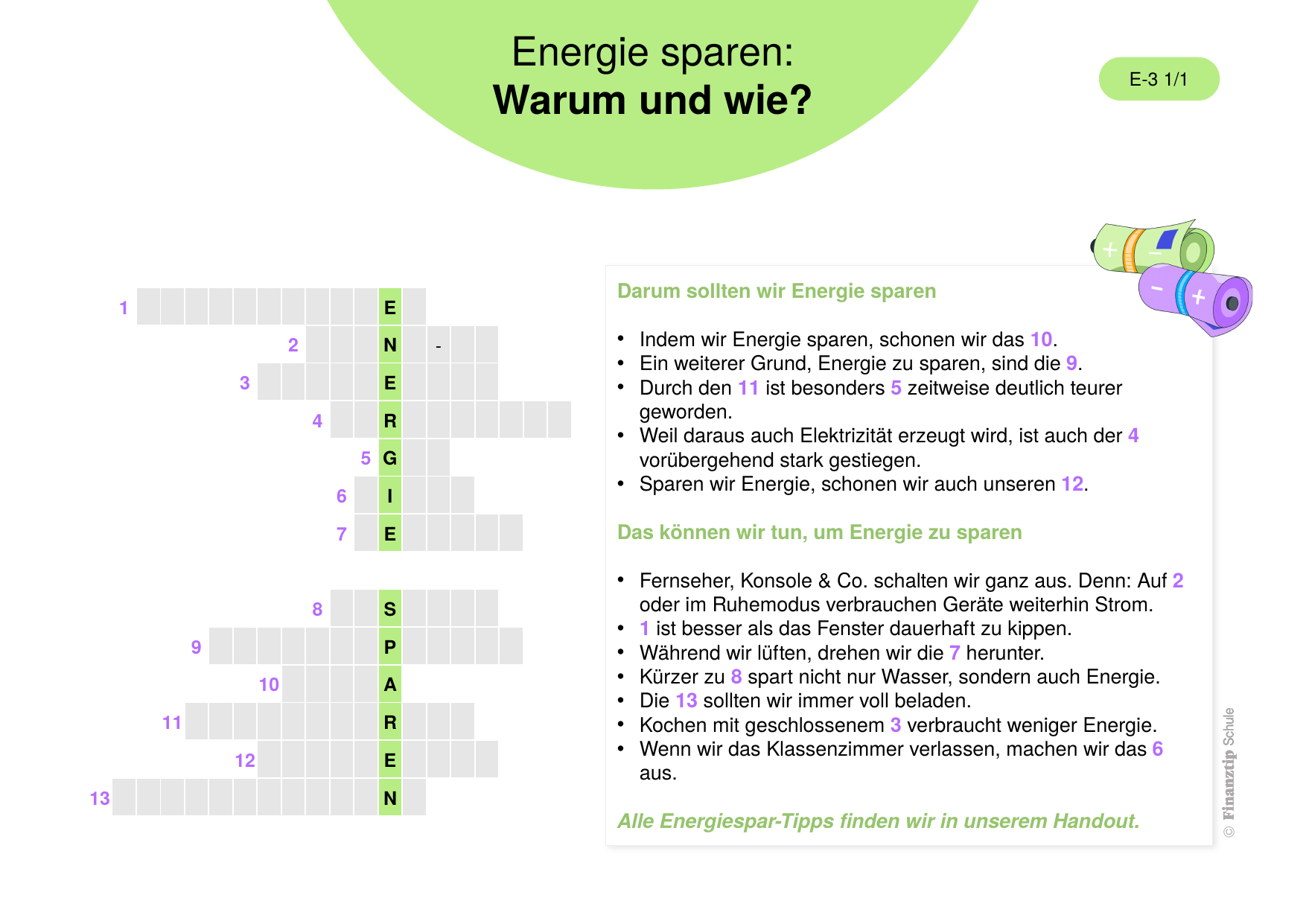

|  | 1 |  |  |  |  |  |  |  |  |  |  | E |  |  |  |  |  |  |  |  |
| --- | --- | --- | --- | --- | --- | --- | --- | --- | --- | --- | --- | --- | --- | --- | --- | --- | --- | --- | --- | --- |
|  |  |  |  |  |  |  |  | 2 |  |  |  | N |  | - |  |  |  |  |  |  |
|  |  |  |  |  |  | 3 |  |  |  |  |  | E |  |  |  |  |  |  |  |  |
|  |  |  |  |  |  |  |  |  | 4 |  |  | R |  |  |  |  |  |  |  |  |
|  |  |  |  |  |  |  |  |  |  |  | 5 | G |  |  |  |  |  |  |  |  |
|  |  |  |  |  |  |  |  |  |  | 6 |  | I |  |  |  |  |  |  |  |  |
|  |  |  |  |  |  |  |  |  |  | 7 |  | E |  |  |  |  |  |  |  |  |
|  |  |  |  |  |  |  |  |  |  |  |  |  |  |  |  |  |  |  |  |  |
|  |  |  |  |  |  |  |  |  | 8 |  |  | S |  |  |  |  |  |  |  |  |
|  |  |  |  | 9 |  |  |  |  |  |  |  | P |  |  |  |  |  |  |  |  |
|  |  |  |  |  |  |  | 10 |  |  |  |  | A |  |  |  |  |  |  |  |  |
|  |  |  | 11 |  |  |  |  |  |  |  |  | R |  |  |  |  |  |  |  |  |
|  |  |  |  |  |  | 12 |  |  |  |  |  | E |  |  |  |  |  |  |  |  |
| 13 |  |  |  |  |  |  |  |  |  |  |  | N |  |  |  |  |  |  |  |  |